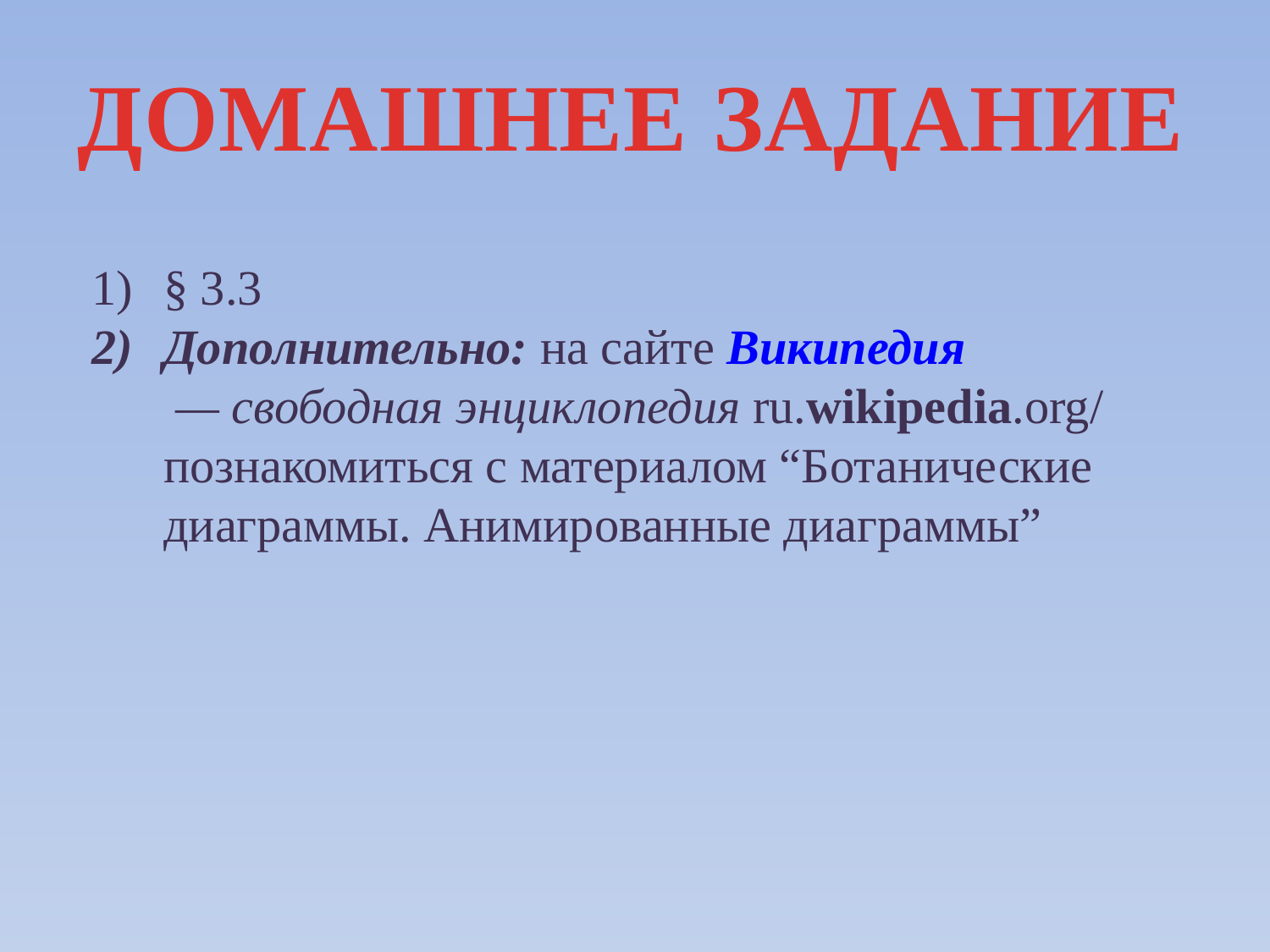

ДОМАШНЕЕ ЗАДАНИЕ
§ 3.3
Дополнительно: на сайте Википедия — свободная энциклопедия ru.wikipedia.org/ познакомиться с материалом “Ботанические диаграммы. Анимированные диаграммы”